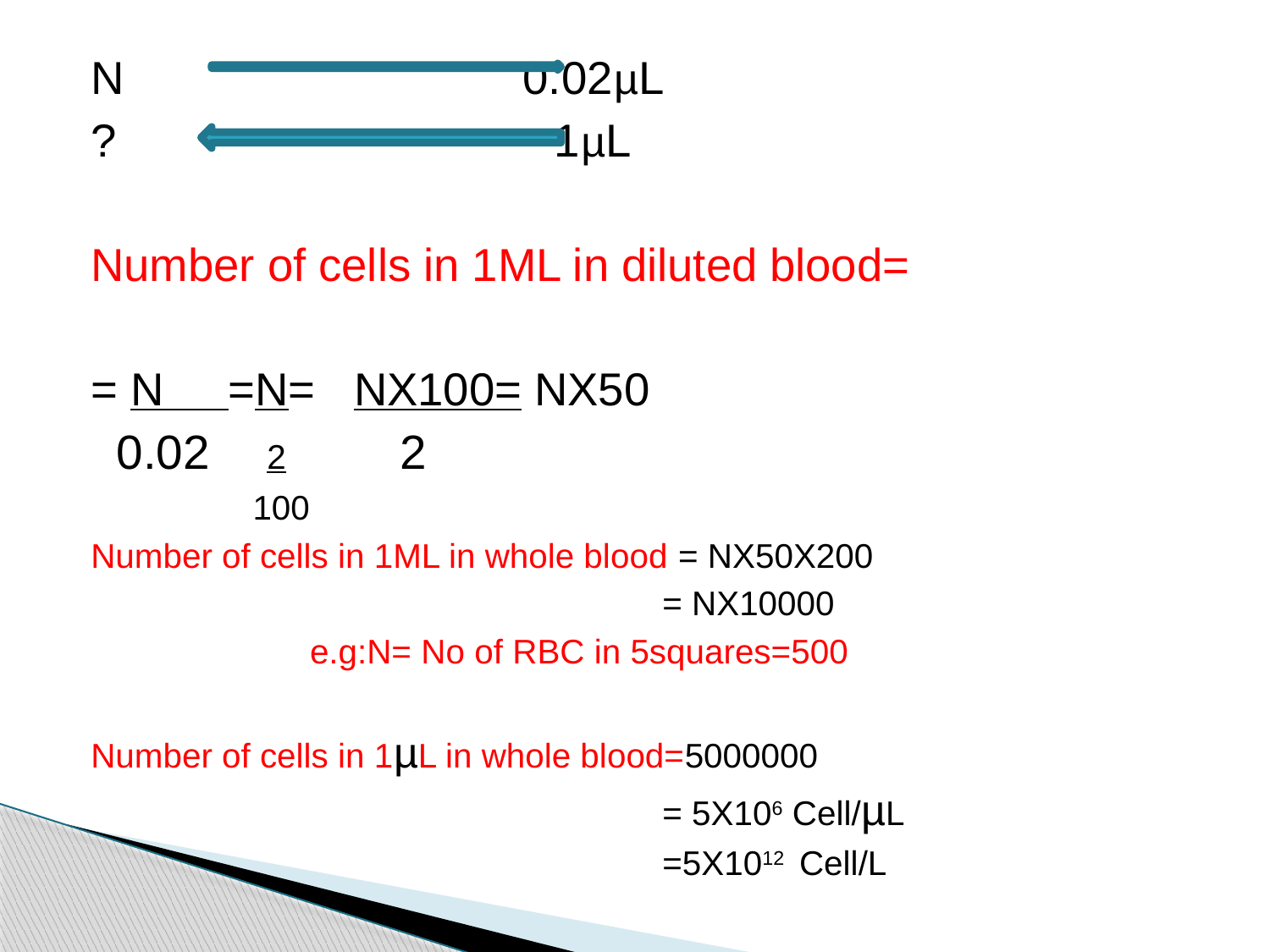

N                               0.02µL
?                                  1µL

Number of cells in 1ML in diluted blood=

= N     =N=   NX100= NX50
  0.02      2            2
                 100
Number of cells in 1ML in whole blood = NX50X200
                                                            = NX10000
                       e.g:N= No of RBC in 5squares=500

Number of cells in 1µL in whole blood=5000000
                                                            = 5X106 Cell/µL
                                                            =5X1012  Cell/L